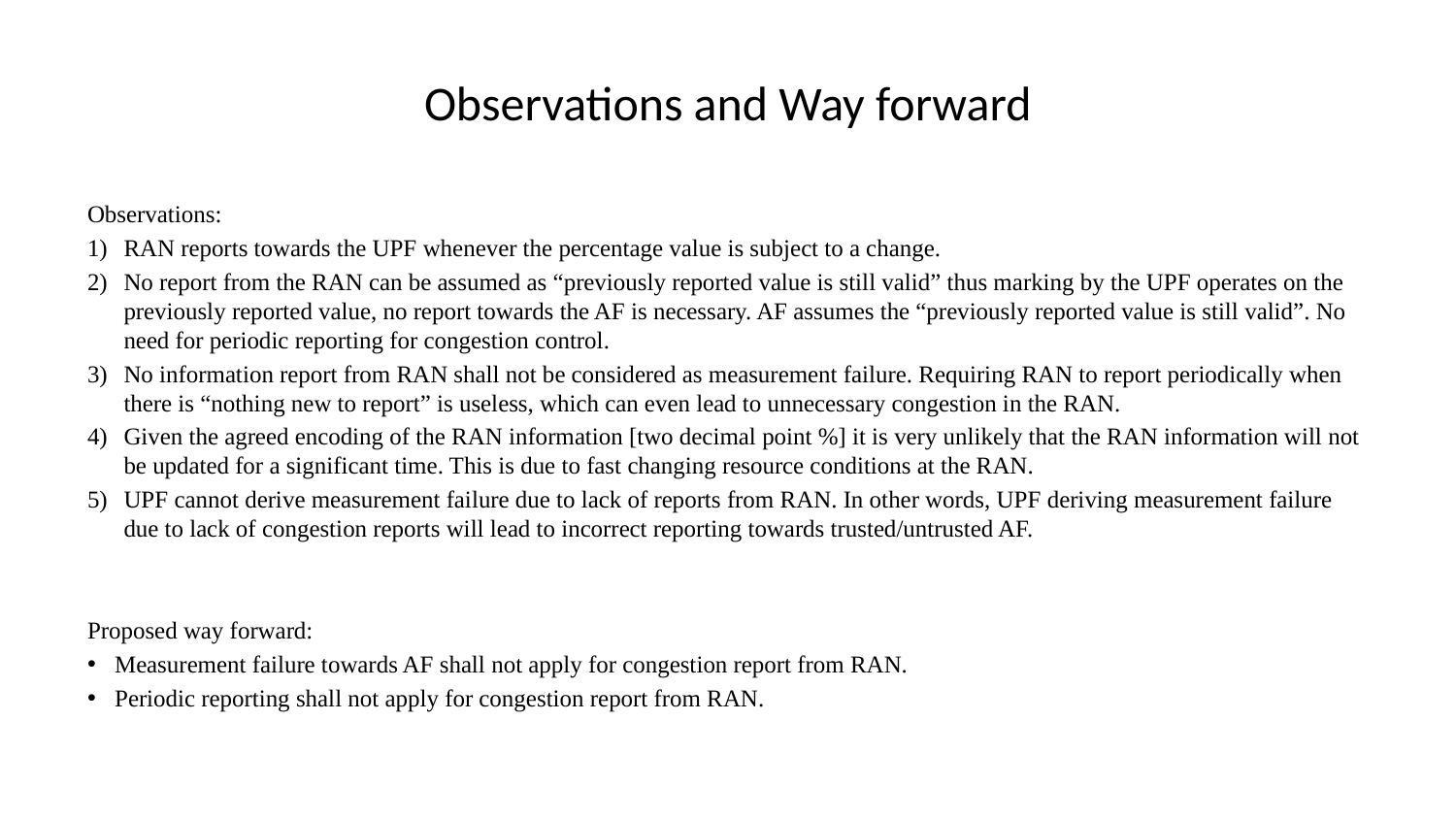

# Observations and Way forward
Observations:
RAN reports towards the UPF whenever the percentage value is subject to a change.
No report from the RAN can be assumed as “previously reported value is still valid” thus marking by the UPF operates on the previously reported value, no report towards the AF is necessary. AF assumes the “previously reported value is still valid”. No need for periodic reporting for congestion control.
No information report from RAN shall not be considered as measurement failure. Requiring RAN to report periodically when there is “nothing new to report” is useless, which can even lead to unnecessary congestion in the RAN.
Given the agreed encoding of the RAN information [two decimal point %] it is very unlikely that the RAN information will not be updated for a significant time. This is due to fast changing resource conditions at the RAN.
UPF cannot derive measurement failure due to lack of reports from RAN. In other words, UPF deriving measurement failure due to lack of congestion reports will lead to incorrect reporting towards trusted/untrusted AF.

Proposed way forward:
Measurement failure towards AF shall not apply for congestion report from RAN.
Periodic reporting shall not apply for congestion report from RAN.